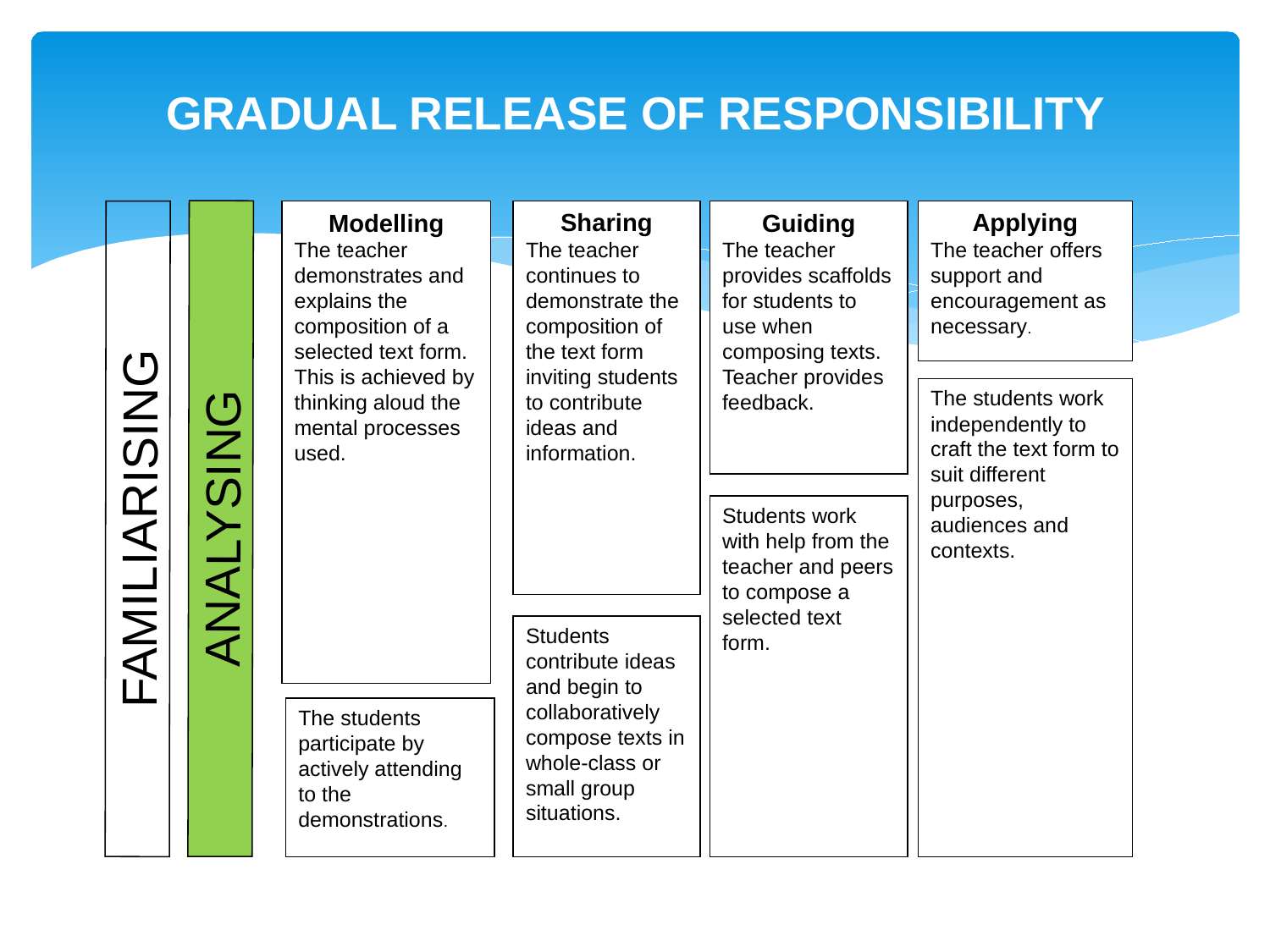

# GRADUAL RELEASE OF RESPONSIBILITY
Modelling
The teacher demonstrates and explains the composition of a selected text form. This is achieved by thinking aloud the mental processes used.
Sharing
The teacher continues to demonstrate the composition of the text form inviting students to contribute ideas and information.
Guiding
The teacher provides scaffolds for students to use when composing texts.  Teacher provides
feedback.

Applying
The teacher offers support and encouragement as necessary.

The students work independently to craft the text form to suit different purposes, audiences and contexts.
ANALYSING
FAMILIARISING
Students work with help from the teacher and peers to compose a selected text form.
Students contribute ideas and begin to collaboratively compose texts in whole-class or small group situations.
The students participate by actively attending to the demonstrations.